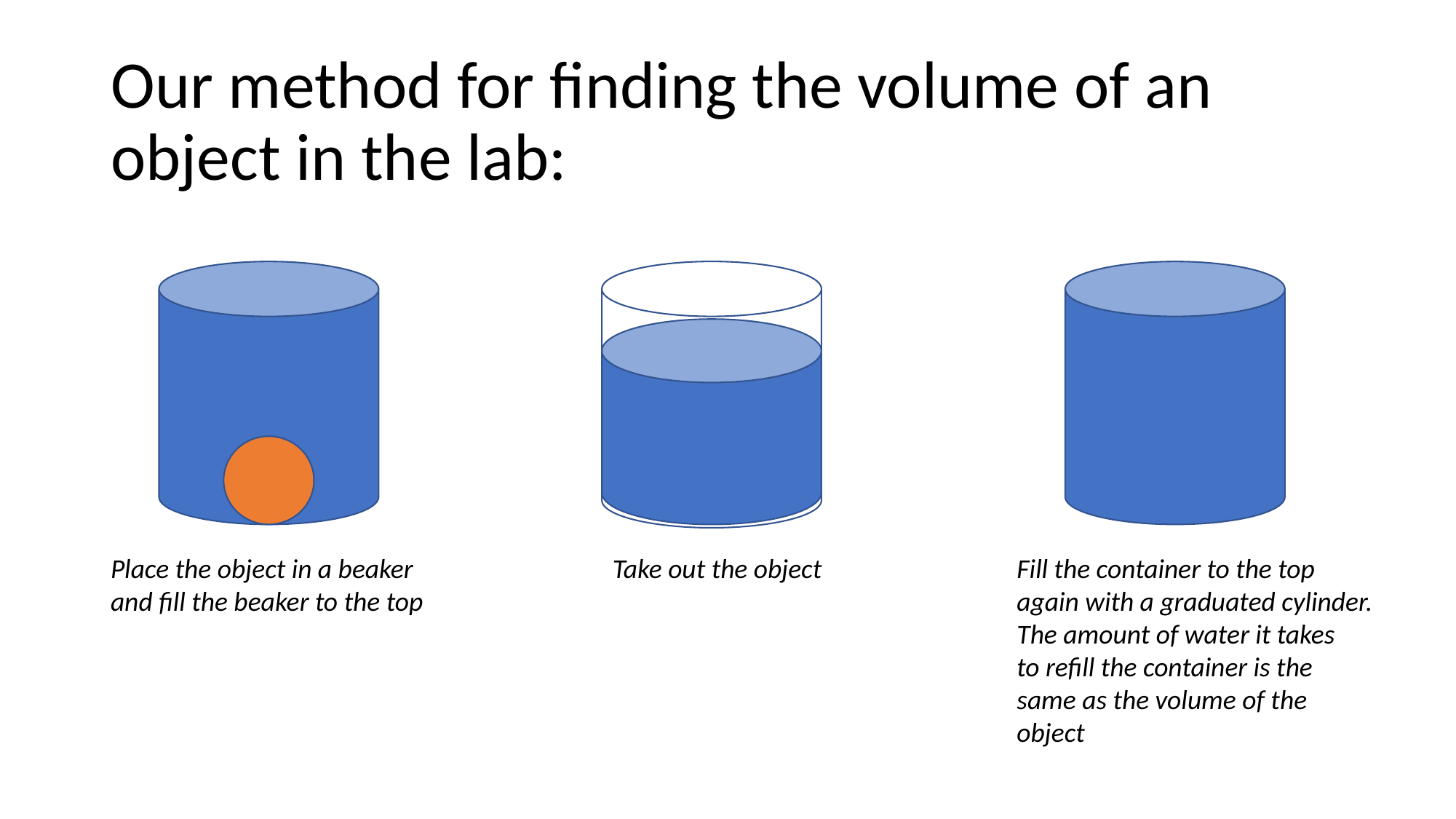

# Our method for finding the volume of an object in the lab:

Place the object in a beaker
and fill the beaker to the top
Take out the object
Fill the container to the top
again with a graduated cylinder.
The amount of water it takes
to refill the container is the
same as the volume of the object